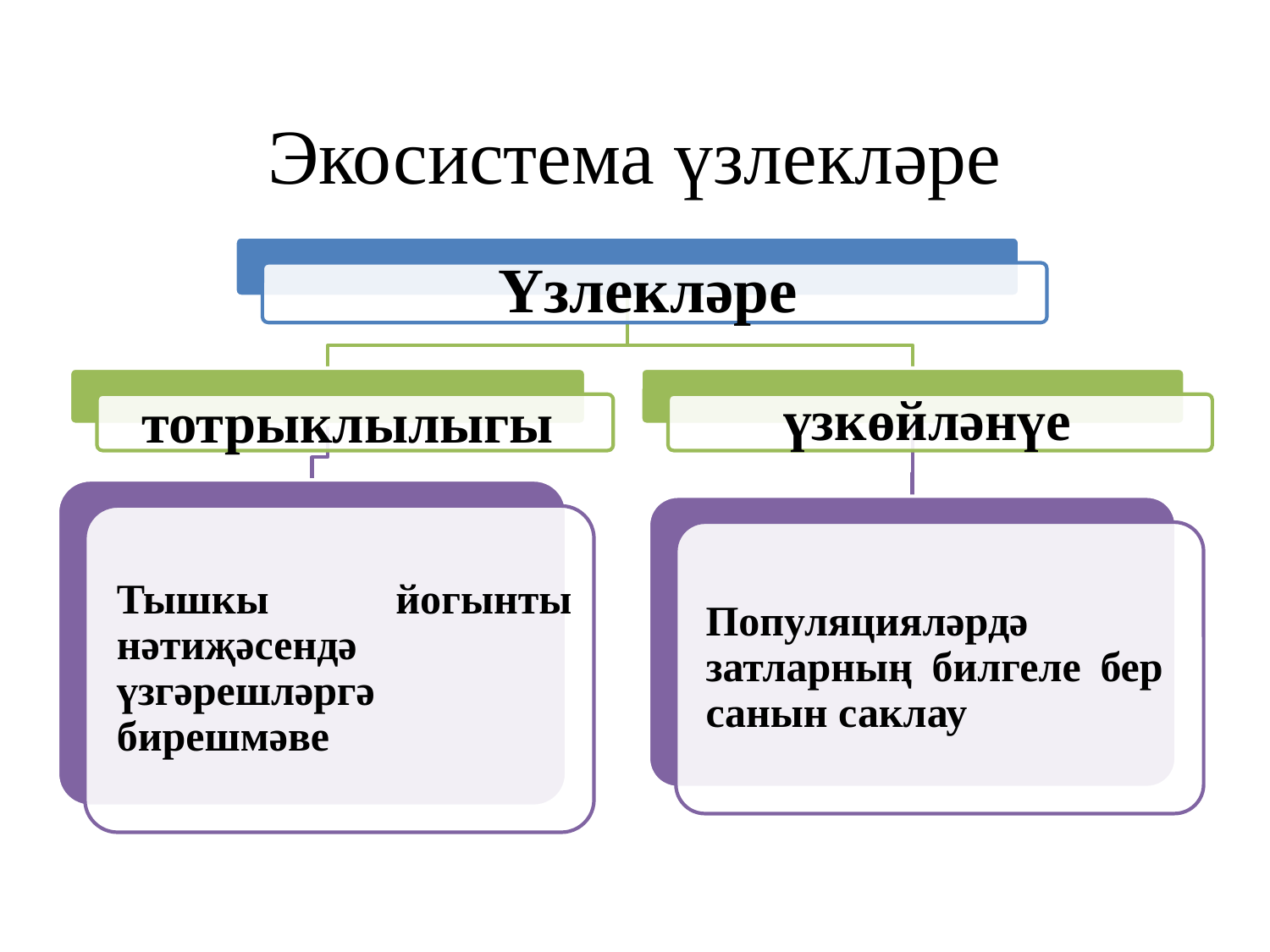

# Экосистема үзлекләре
Үзлекләре
тотрыклылыгы
Тышкы йогынты нәтиҗәсендә үзгәрешләргә бирешмәве
үзкөйләнүе
Популяцияләрдә затларның билгеле бер  санын саклау